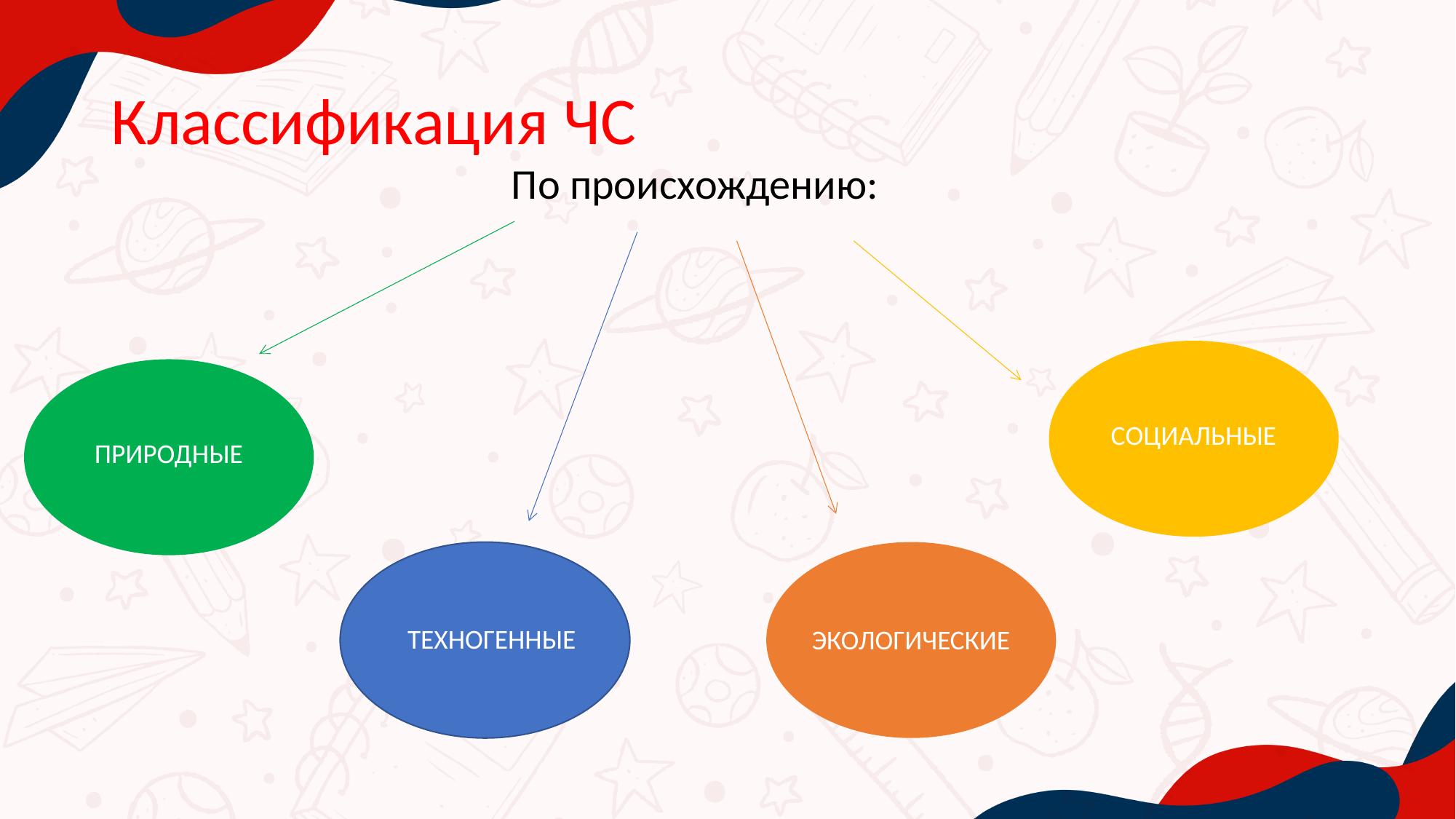

# Классификация ЧС
По происхождению:

СОЦИАЛЬНЫЕ
ПРИРОДНЫЕ

ТЕХНОГЕННЫЕ
ЭКОЛОГИЧЕСКИЕ